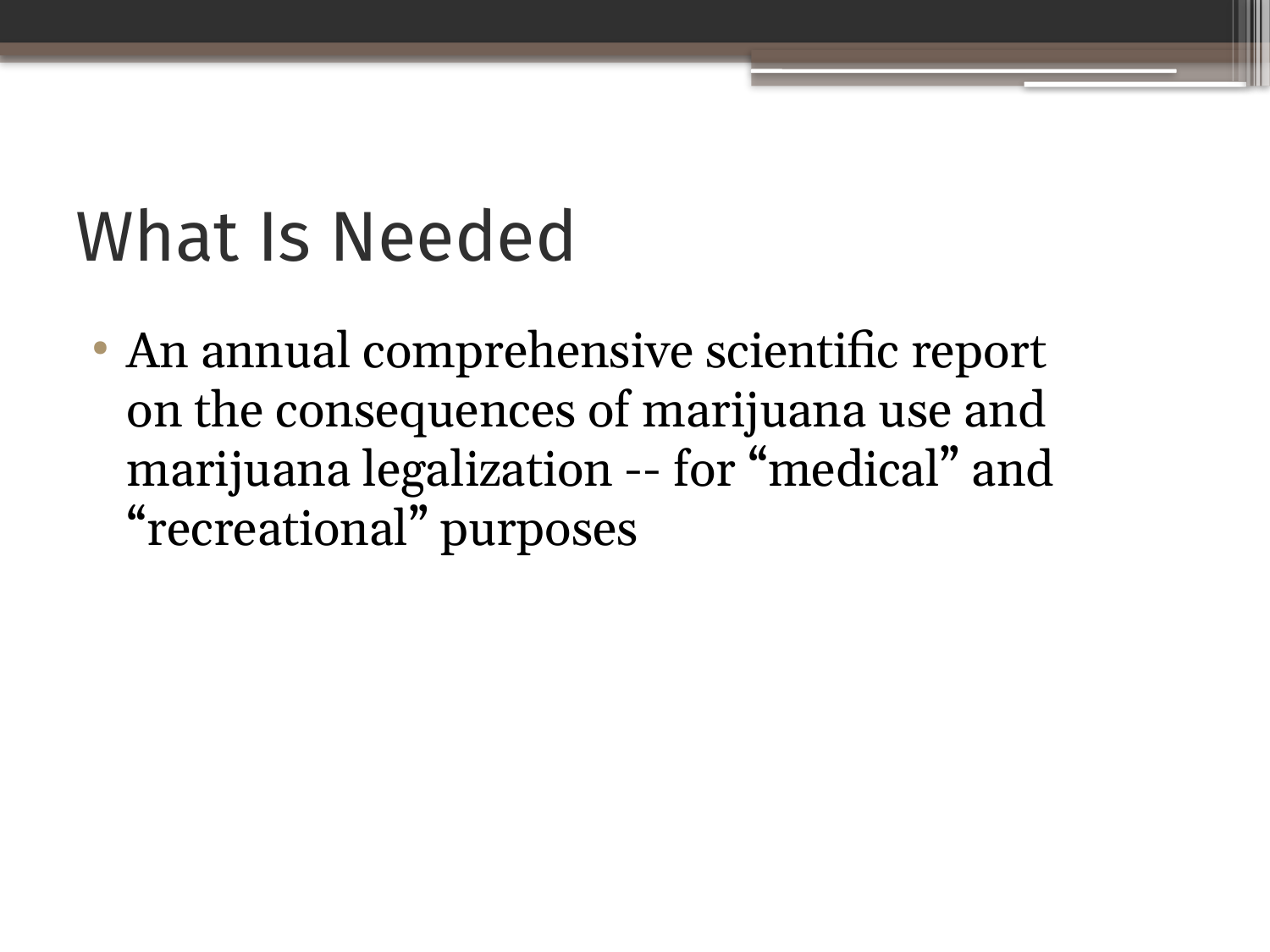

# What Is Needed
An annual comprehensive scientific report on the consequences of marijuana use and marijuana legalization -- for “medical” and “recreational” purposes